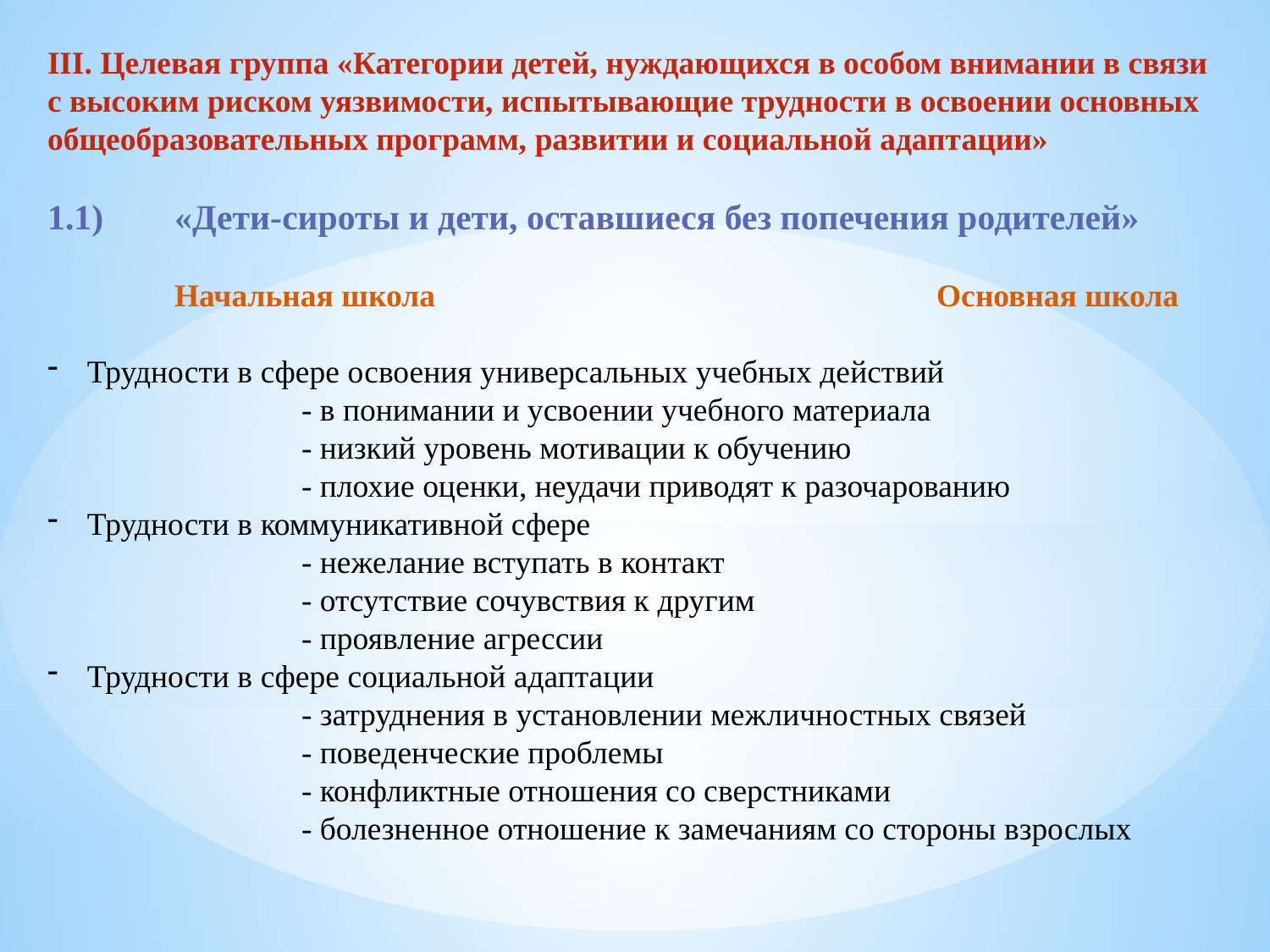

III. Целевая группа «Категории детей, нуждающихся в особом внимании в связи с высоким риском уязвимости, испытывающие трудности в освоении основных общеобразовательных программ, развитии и социальной адаптации»

1.1)	«Дети-сироты и дети, оставшиеся без попечения родителей»

	Начальная школа				Основная школа

Трудности в сфере освоения универсальных учебных действий
		- в понимании и усвоении учебного материала
		- низкий уровень мотивации к обучению
		- плохие оценки, неудачи приводят к разочарованию
Трудности в коммуникативной сфере
		- нежелание вступать в контакт
		- отсутствие сочувствия к другим
		- проявление агрессии
Трудности в сфере социальной адаптации
		- затруднения в установлении межличностных связей
		- поведенческие проблемы
		- конфликтные отношения со сверстниками
		- болезненное отношение к замечаниям со стороны взрослых